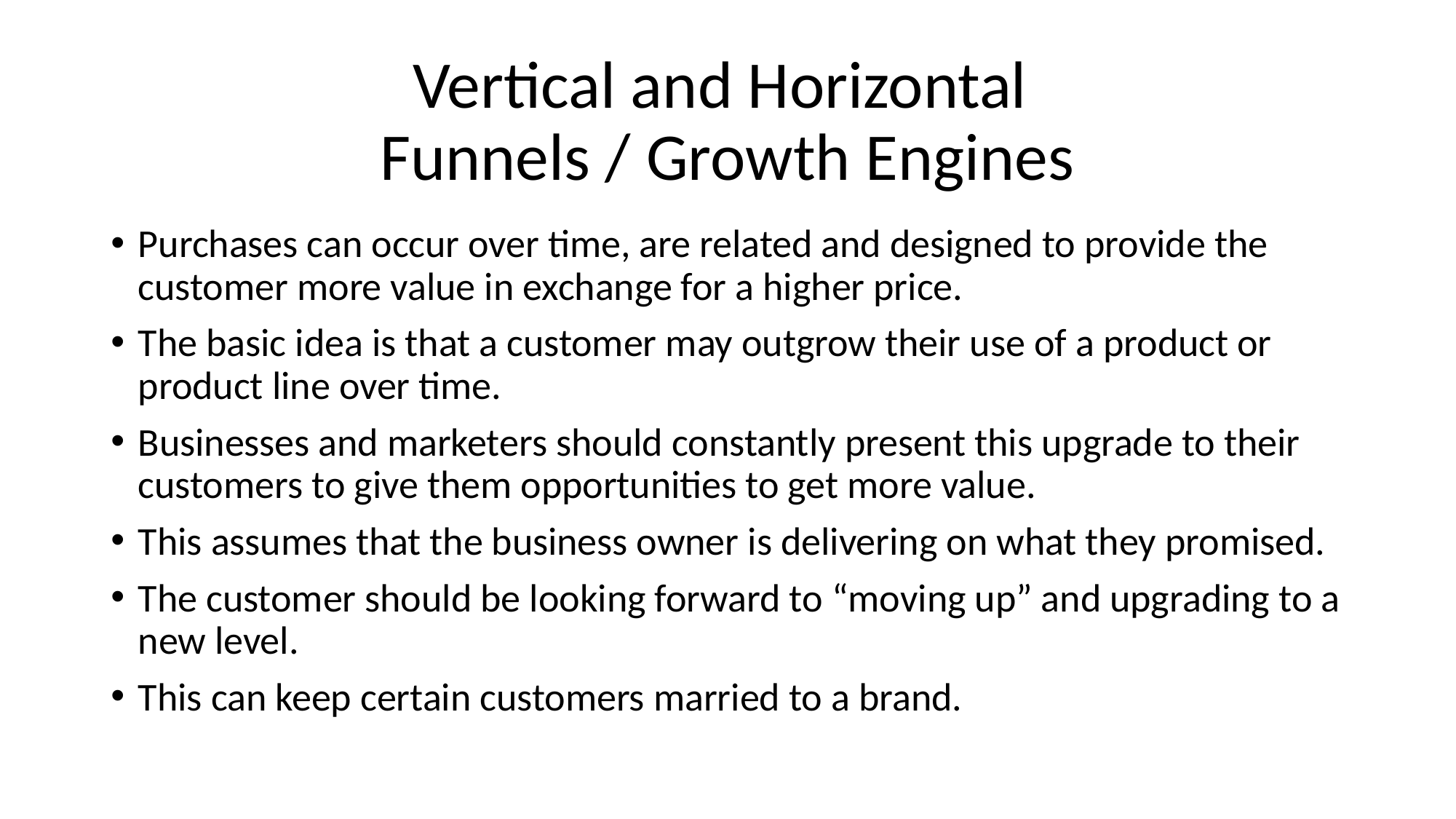

# Vertical and Horizontal Funnels / Growth Engines
Purchases can occur over time, are related and designed to provide the customer more value in exchange for a higher price.
The basic idea is that a customer may outgrow their use of a product or product line over time.
Businesses and marketers should constantly present this upgrade to their customers to give them opportunities to get more value.
This assumes that the business owner is delivering on what they promised.
The customer should be looking forward to “moving up” and upgrading to a new level.
This can keep certain customers married to a brand.